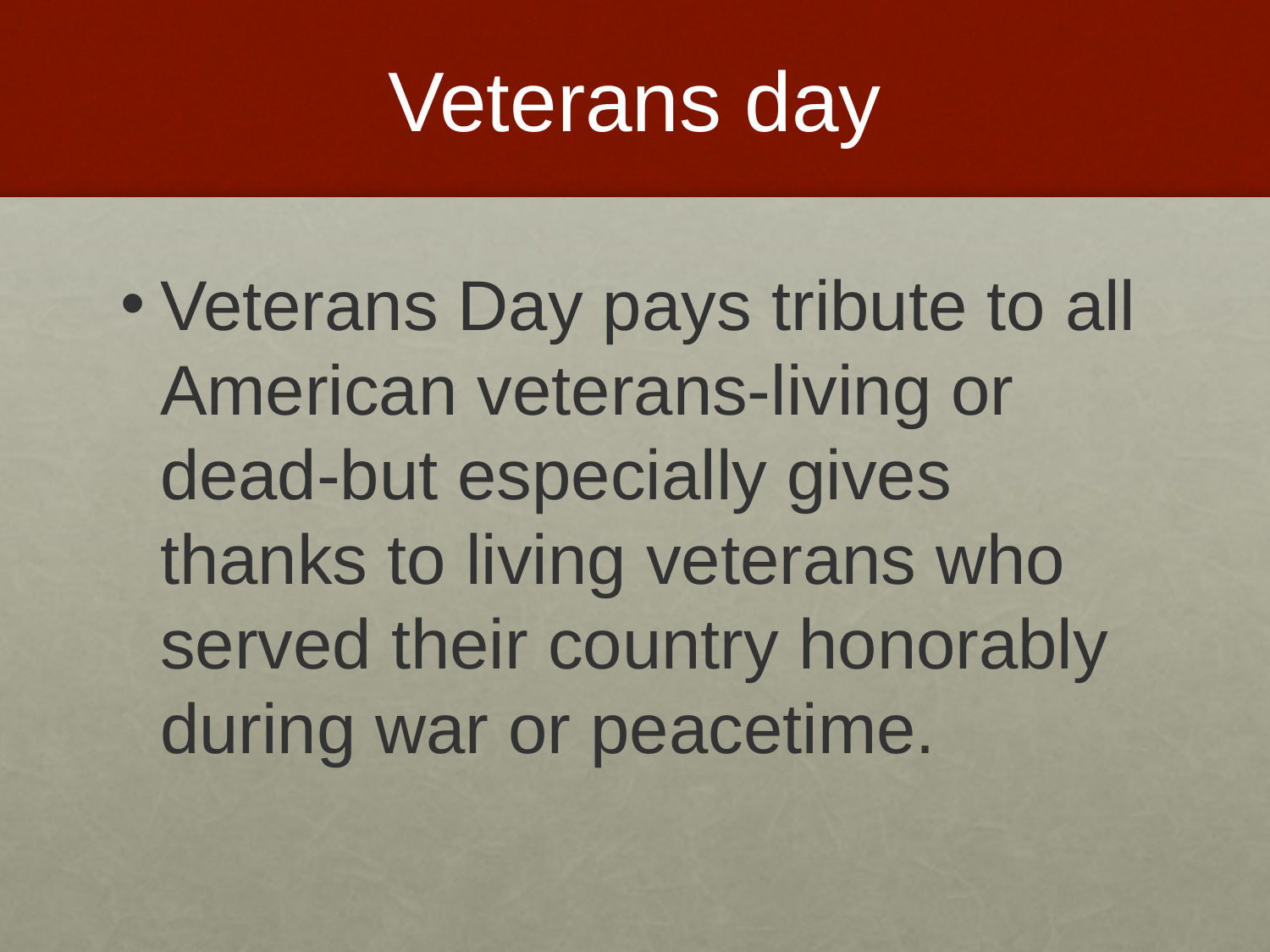

# Veterans day
Veterans Day pays tribute to all American veterans-living or dead-but especially gives thanks to living veterans who served their country honorably during war or peacetime.